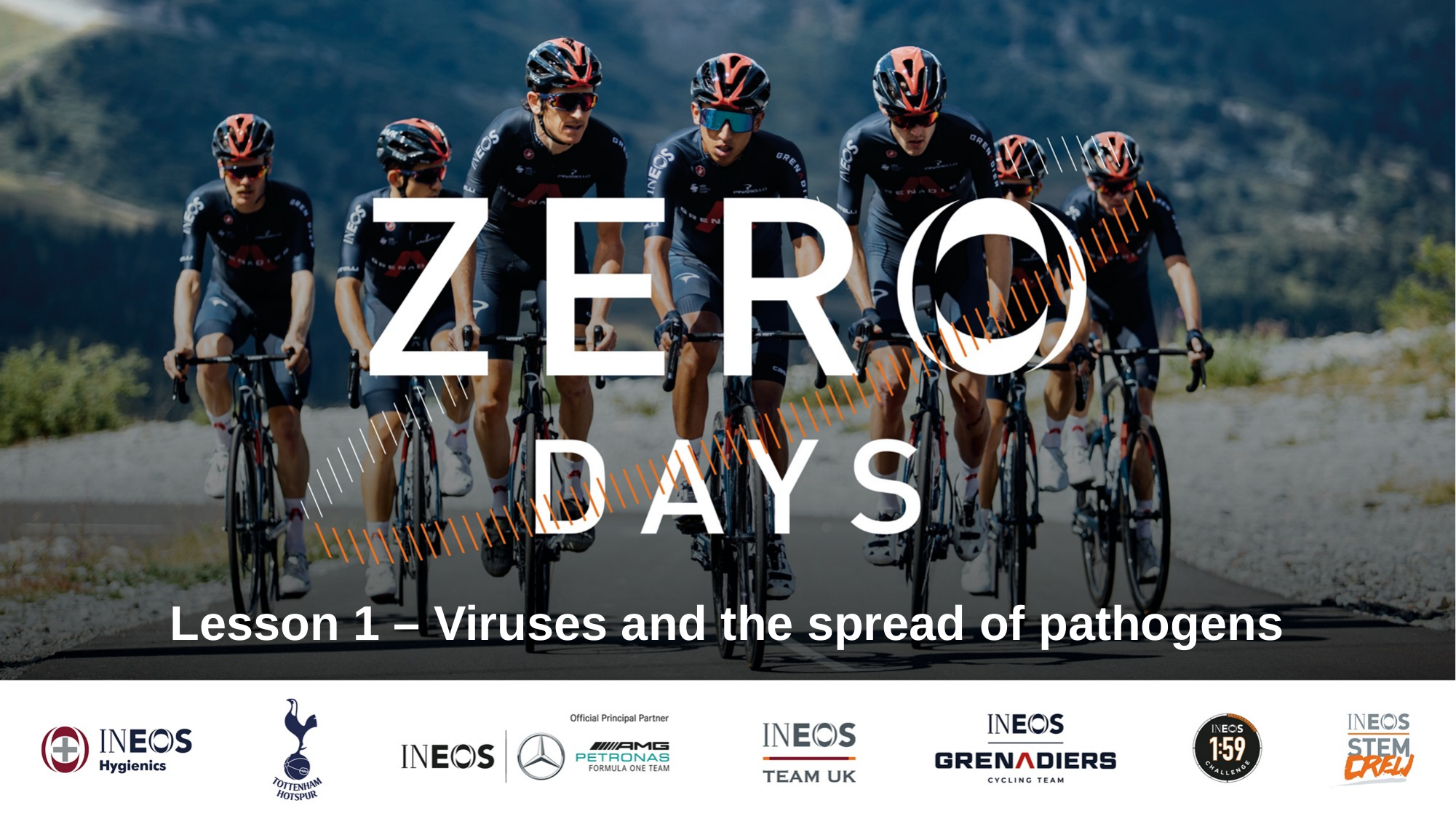

Lesson 1 – Viruses and the spread of pathogens